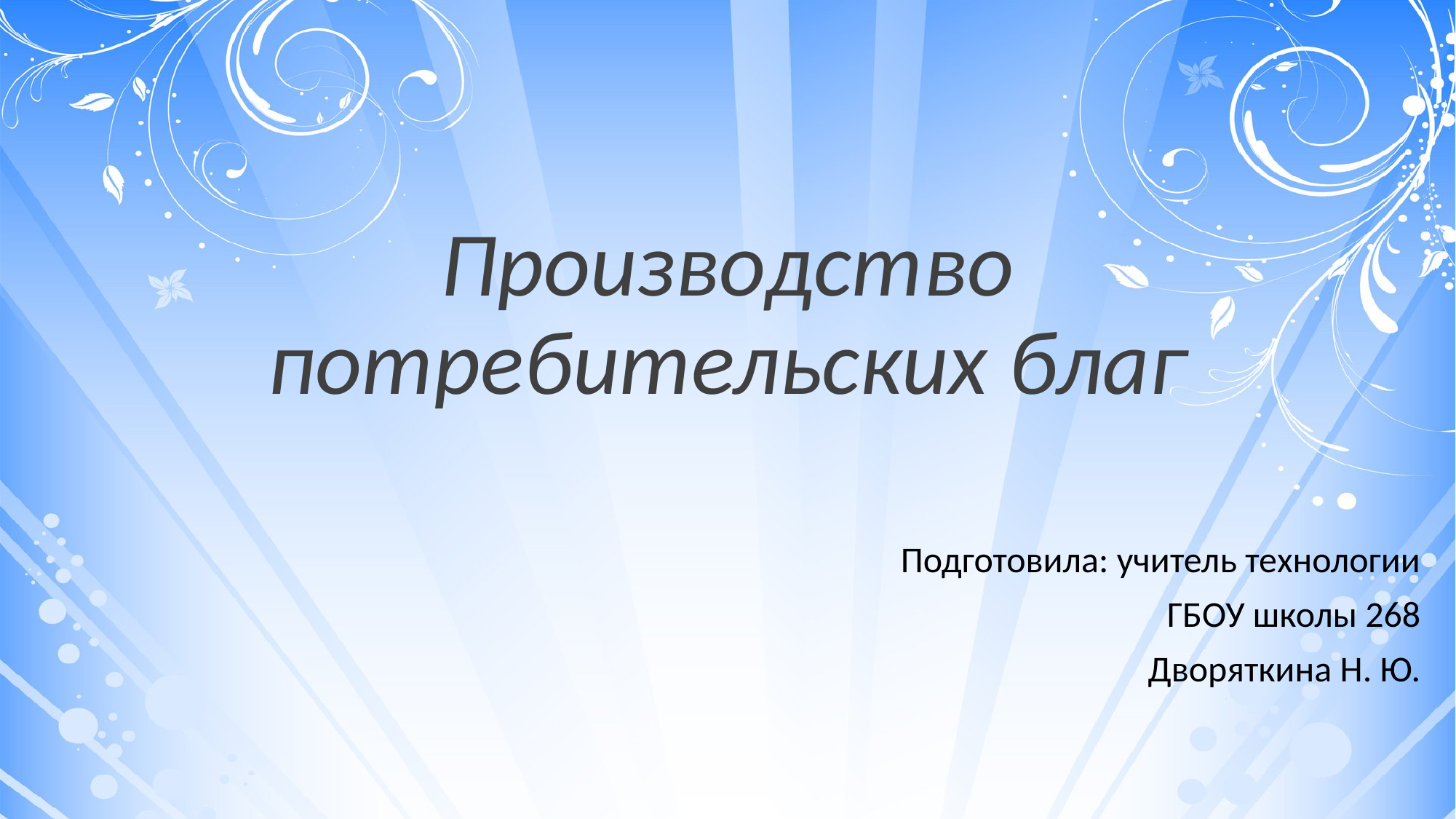

# Производство потребительских благ
Подготовила: учитель технологии
ГБОУ школы 268
Дворяткина Н. Ю.